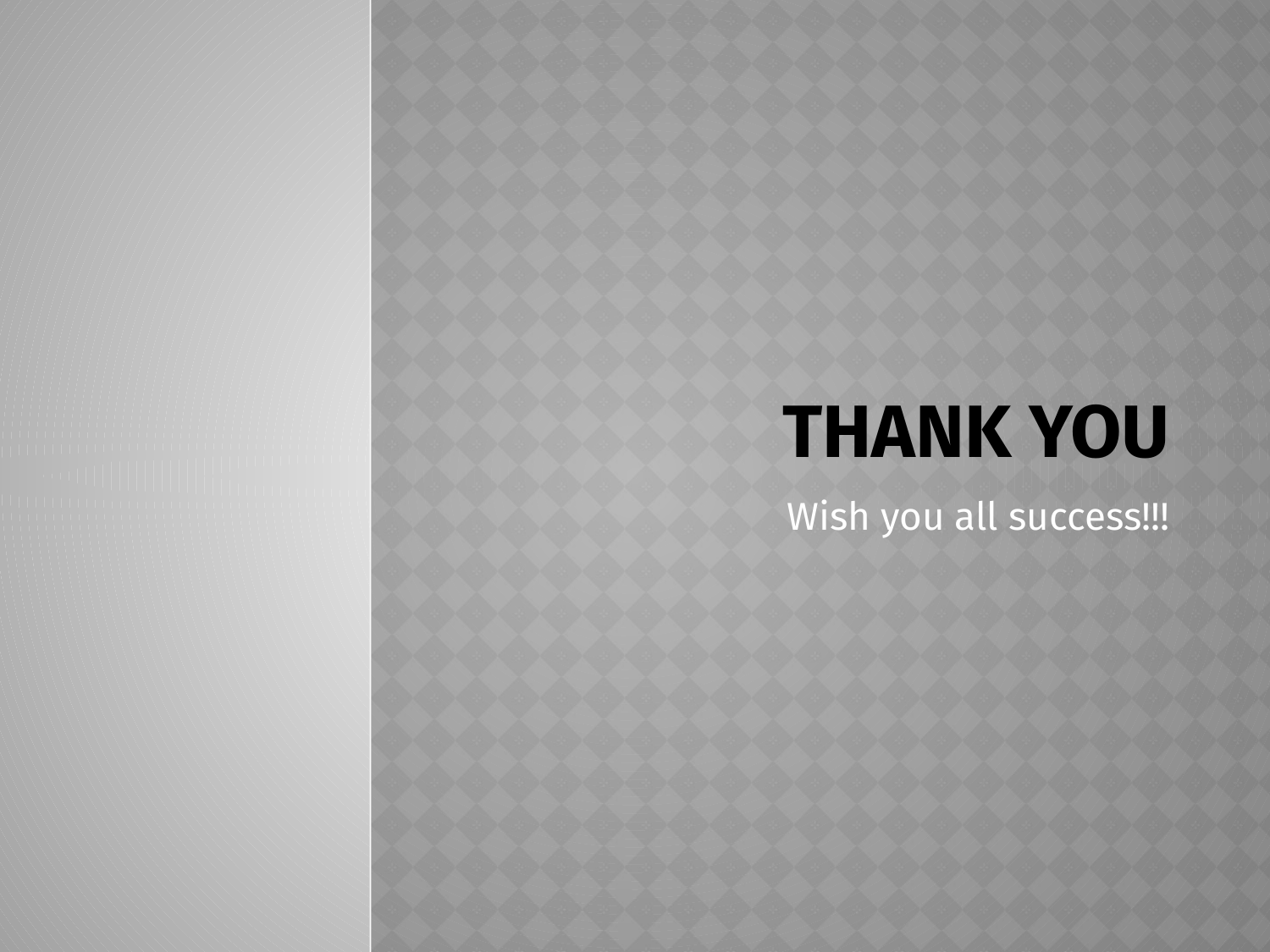

# Thank you
Wish you all success!!!